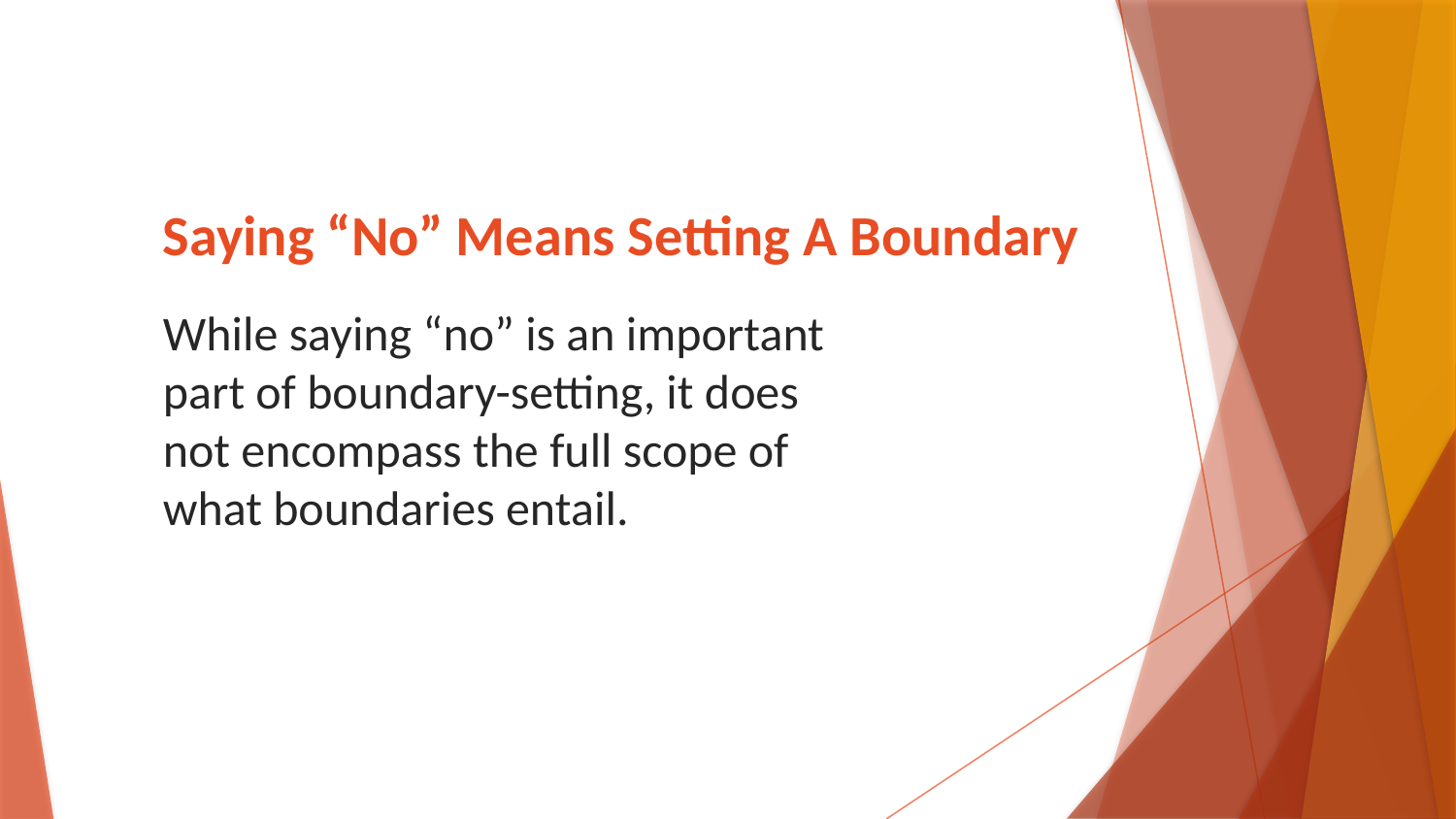

# Saying “No” Means Setting A Boundary
While saying “no” is an important part of boundary-setting, it does not encompass the full scope of what boundaries entail.